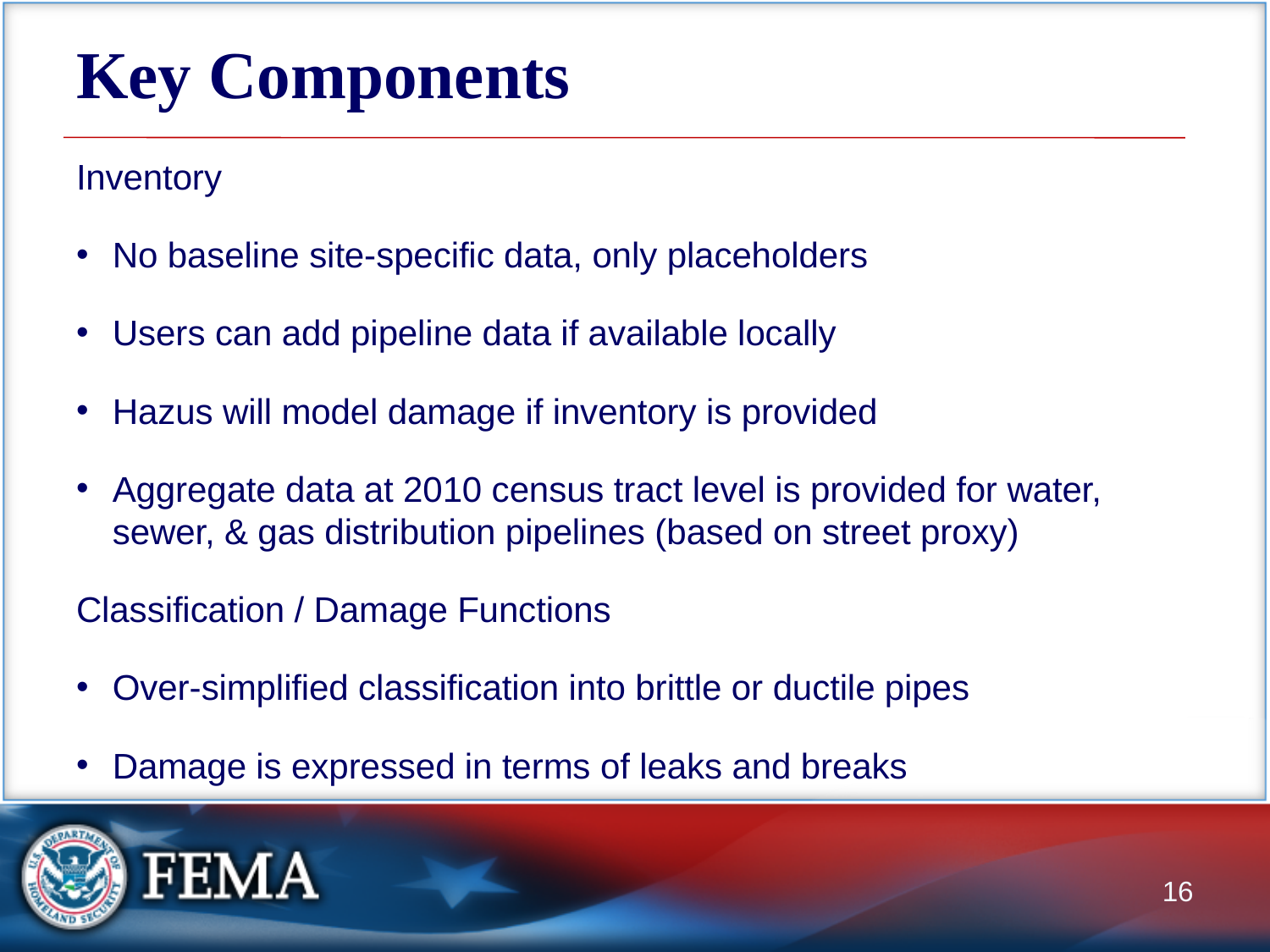

# Key Components
Inventory
No baseline site-specific data, only placeholders
Users can add pipeline data if available locally
Hazus will model damage if inventory is provided
Aggregate data at 2010 census tract level is provided for water, sewer, & gas distribution pipelines (based on street proxy)
Classification / Damage Functions
Over-simplified classification into brittle or ductile pipes
Damage is expressed in terms of leaks and breaks
16